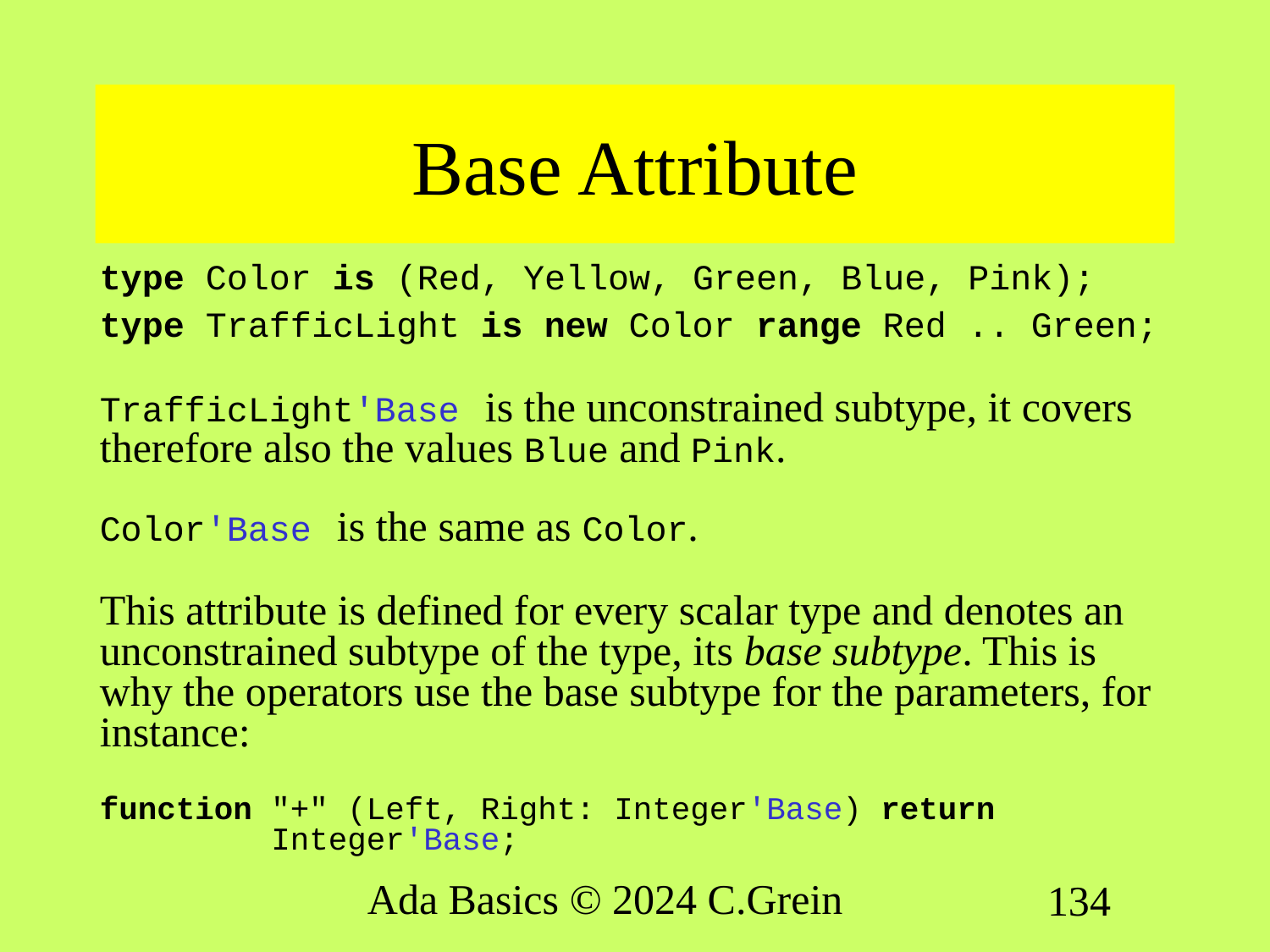

# Base Attribute
type Color is (Red, Yellow, Green, Blue, Pink);
type TrafficLight is new Color range Red .. Green;

TrafficLight'Base is the unconstrained subtype, it covers therefore also the values Blue and Pink.

Color'Base is the same as Color.

This attribute is defined for every scalar type and denotes an unconstrained subtype of the type, its base subtype. This is why the operators use the base subtype for the parameters, for instance:

function "+" (Left, Right: Integer'Base) return
         Integer'Base;
Ada Basics © 2024 C.Grein
134